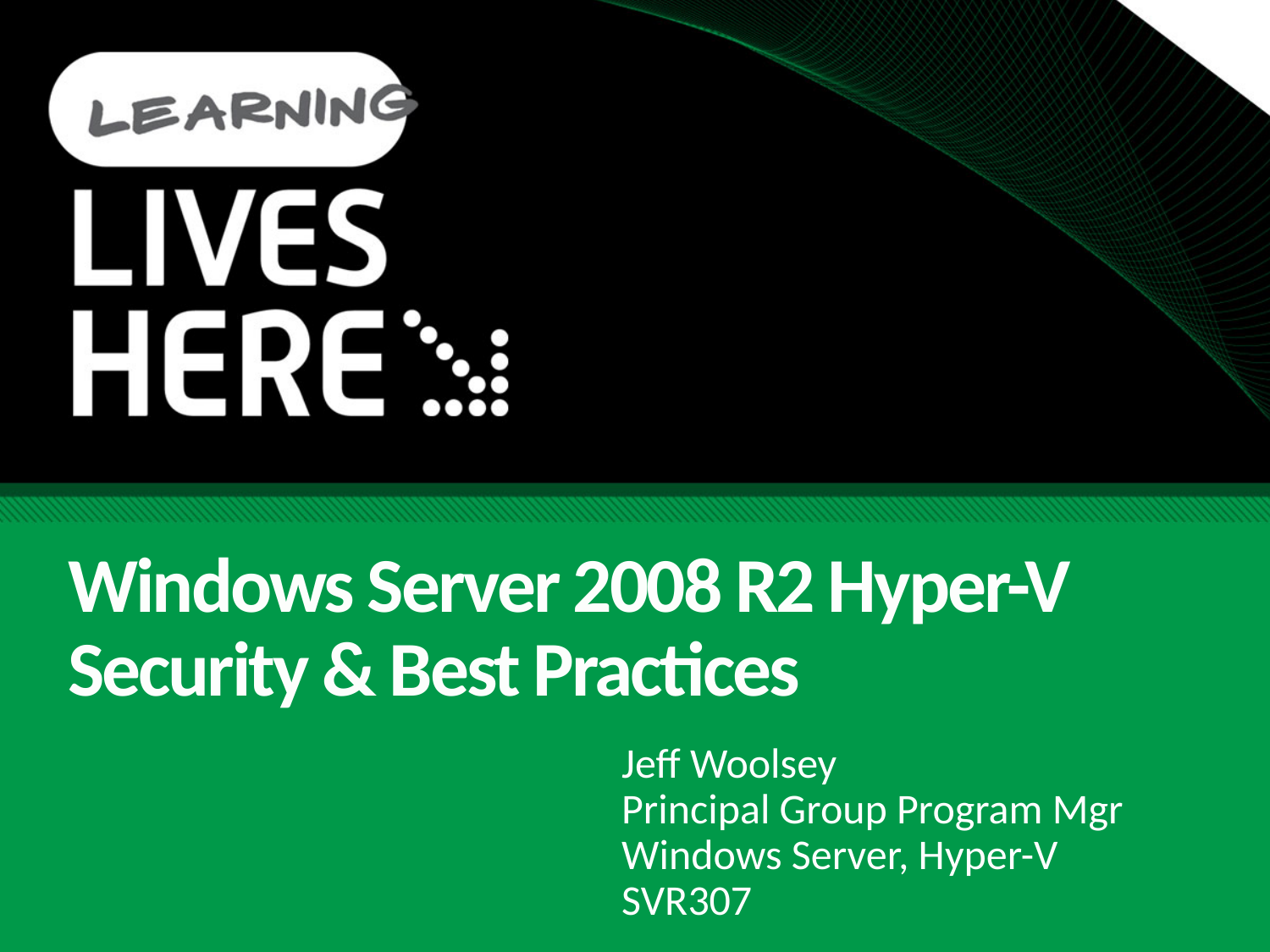

# Windows Server 2008 R2 Hyper-V Security & Best Practices
Jeff Woolsey
Principal Group Program Mgr
Windows Server, Hyper-V
SVR307